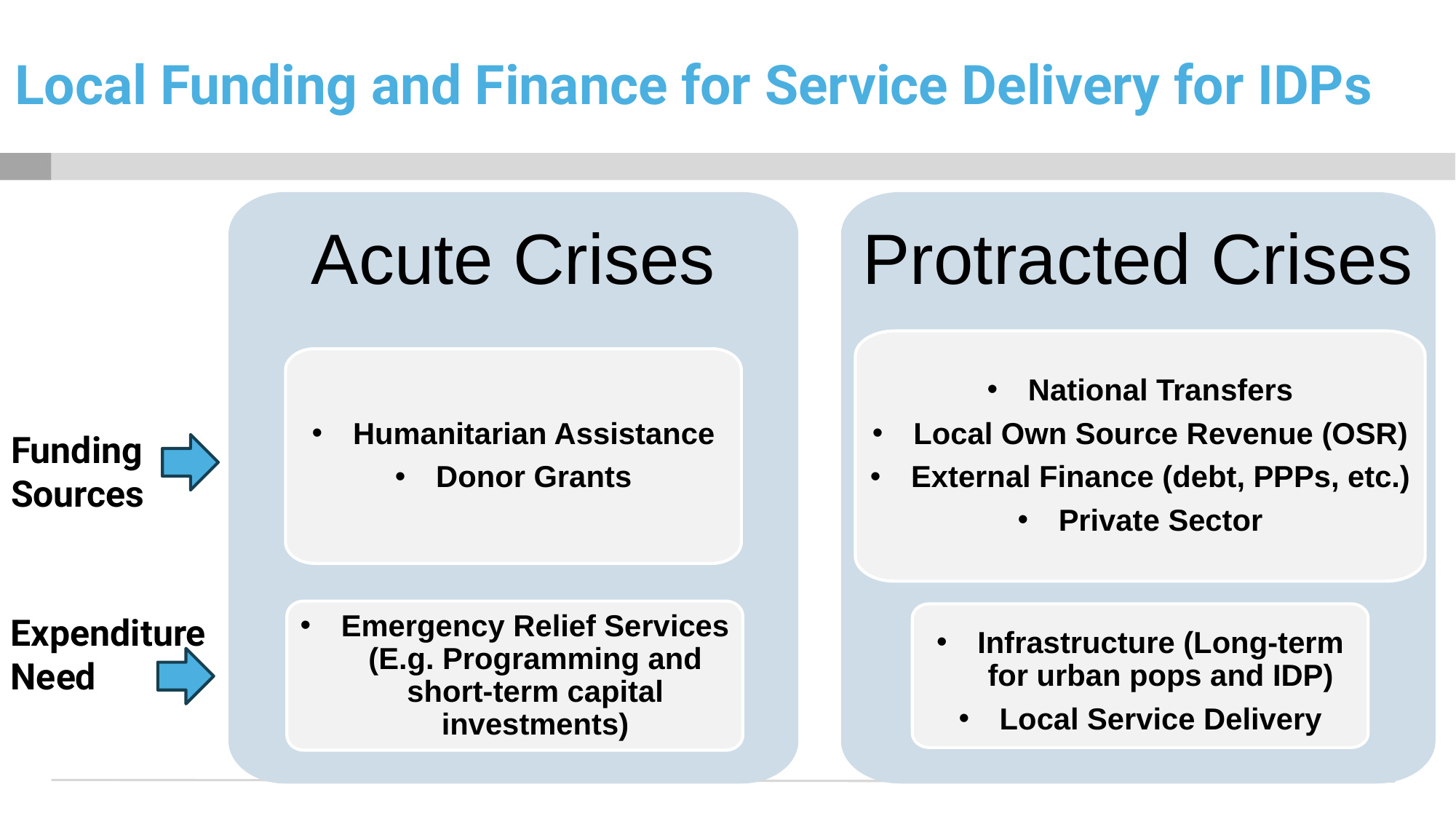

| TOOL | OPPORTUNITY / CHALLENGE |
| --- | --- |
| Humanitarian Assistance | Immediate emergency relief for large, displaced populations requires financial and technical assistance from humanitarian partners to support needs of IDPs.   Opportunity to partner with local governments to coordinate supports. Targeting solely the IDPs may result in conflict over resources |
| Development Donor Grants | Support for longer term interventions in IDPs context, as well as enabling ‘preparedness’ May not target specifically IDPs, priorities are set more broadly, yet urban support still limited |
| Inter-Governmental Transfers | Rigid funding formulas and conditions do not enable local governments to respond to  sudden increases in demand for services.   Supports need to be adjusted to provide flexibility and reflect local population increases to empower local governments to take a leading role in supporting IDPs. |
| Own Source Revenue (OSR) | Optimization of own source revenues (e.g., through local reforms to property tax, user fees, etc.) and integrating IDPs into these local revenue frameworks facilitates an integrated approach to service delivery over the longer-term. |
| External Finance (e.g., debt, PPP, blended finance) | Enable, where appropriate, prudent borrowing that limits financial risks to local governments and provides flexibility to invest strategically in local services.  This includes building technical capacity of local governments to manage their creditworthiness and is built on fundamental prerequisites being in place to sustainably service debt. |
| Private Sector | Includes both external and domestic, and more specifically local. Largest provider of capital for rentable investments, including services and housing; can produce public goods to some extent. Can include IDPs as economic actors; May require incentives in context of crisis/high risk. |
Local Funding and Finance for Service Delivery for IDPs
Acute Crises
Protracted Crises
National Transfers
Local Own Source Revenue (OSR)
External Finance (debt, PPPs, etc.)
Private Sector
Humanitarian Assistance
Donor Grants
Emergency Relief Services (E.g. Programming and short-term capital investments)

Infrastructure (Long-term for urban pops and IDP)
Local Service Delivery

Funding Sources

Expenditure Need